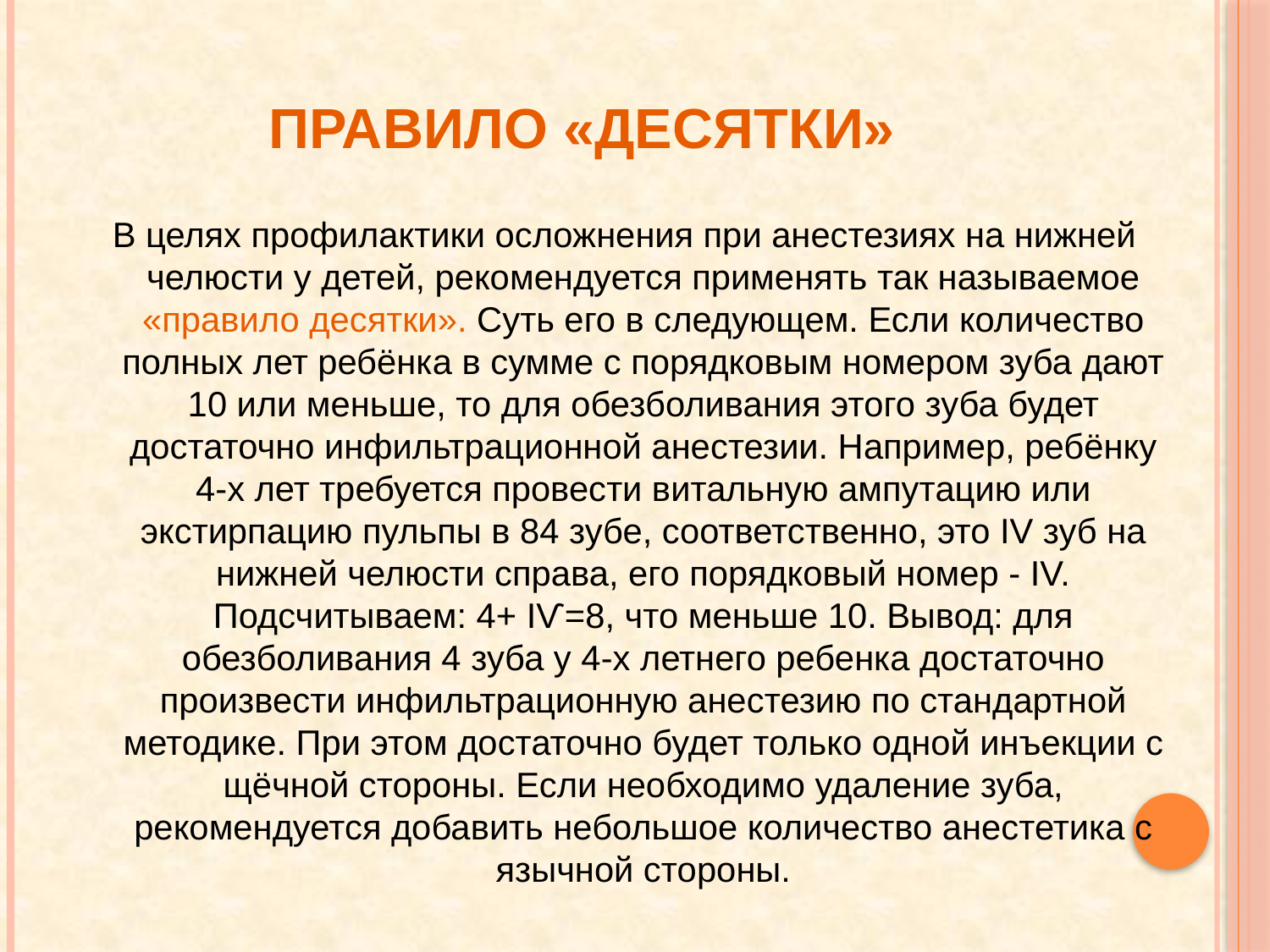

# Правило «десятки»
В целях профилактики осложнения при анестезиях на нижней челюсти у детей, рекомендуется применять так называемое «правило десятки». Суть его в следующем. Если количество полных лет ребёнка в сумме с порядковым номером зуба дают 10 или меньше, то для обезболивания этого зуба будет достаточно инфильтрационной анестезии. Например, ребёнку 4-х лет требуется провести витальную ампутацию или экстирпацию пульпы в 84 зубе, соответственно, это IV зуб на нижней челюсти справа, его порядковый номер - IV. Подсчитываем: 4+ ІѴ=8, что меньше 10. Вывод: для обезболивания 4 зуба у 4-х летнего ребенка достаточно произвести инфильтрационную анестезию по стандартной методике. При этом достаточно будет только одной инъекции с щёчной стороны. Если необходимо удаление зуба, рекомендуется добавить небольшое количество анестетика с язычной стороны.